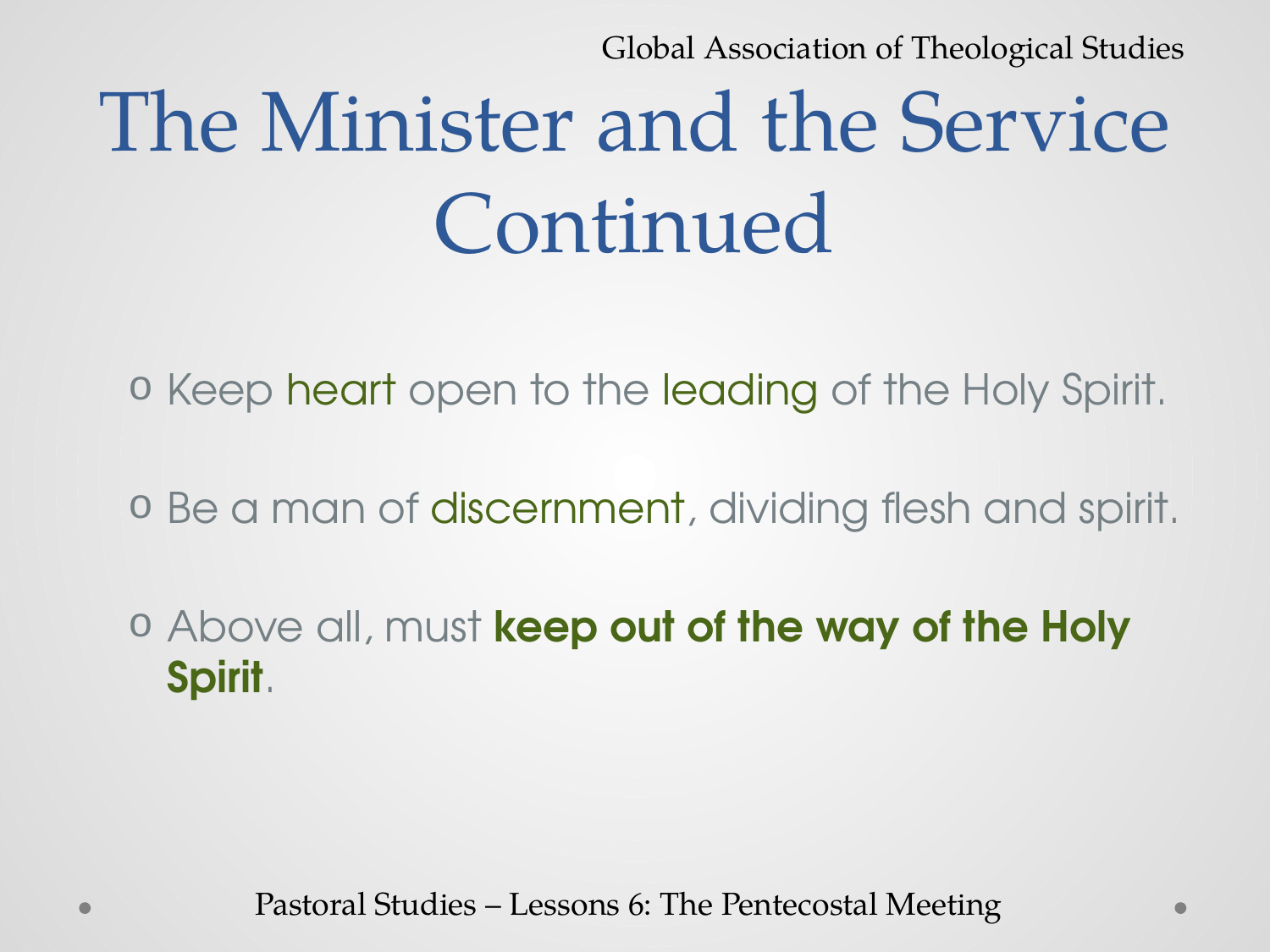

Global Association of Theological Studies
# The Minister and the Service Continued

Keep heart open to the leading of the Holy Spirit.

Be a man of discernment, dividing flesh and spirit.

Above all, must keep out of the way of the Holy Spirit.

Pastoral Studies – Lessons 6: The Pentecostal Meeting